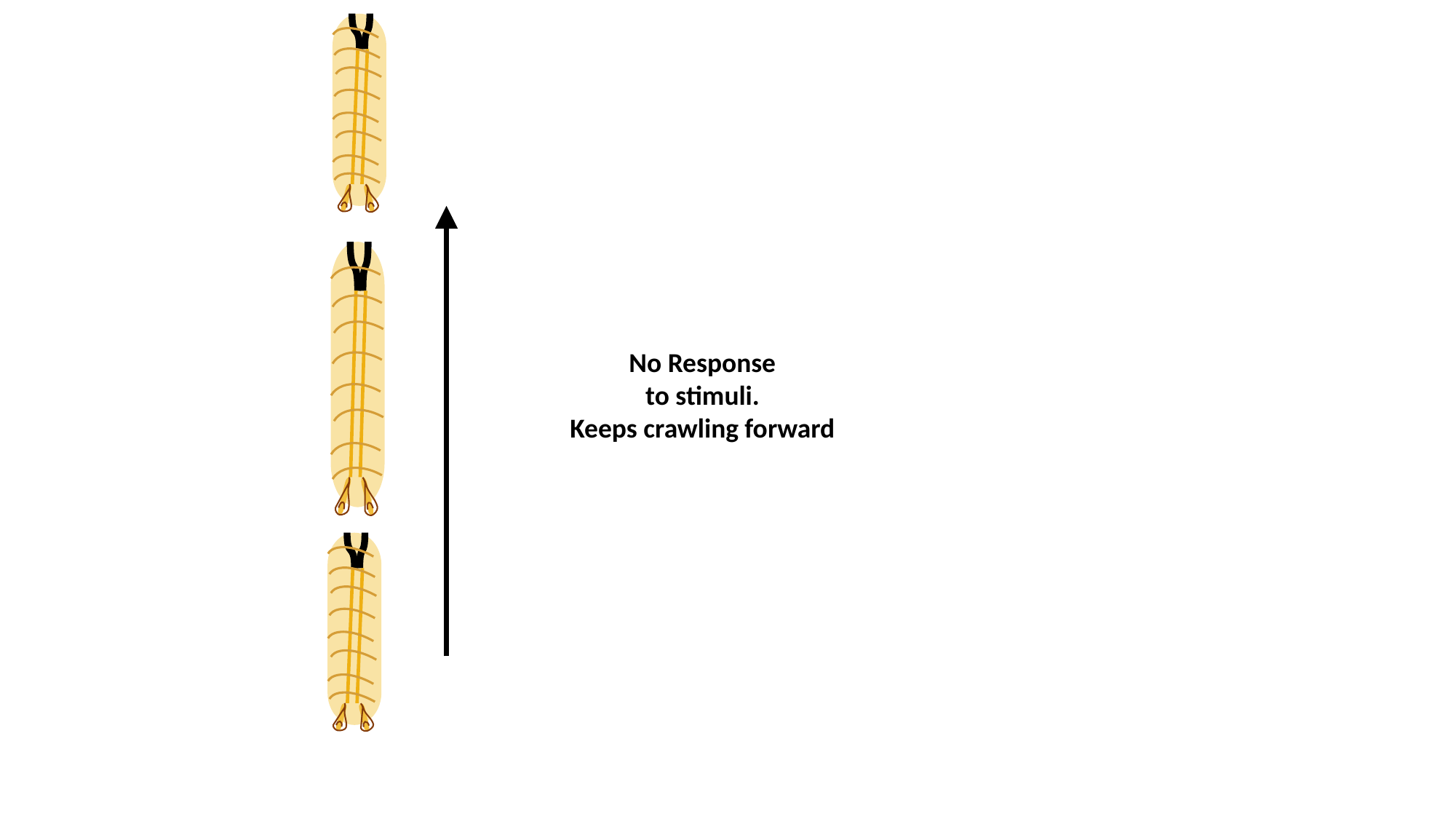

No Response
to stimuli.
Keeps crawling forward